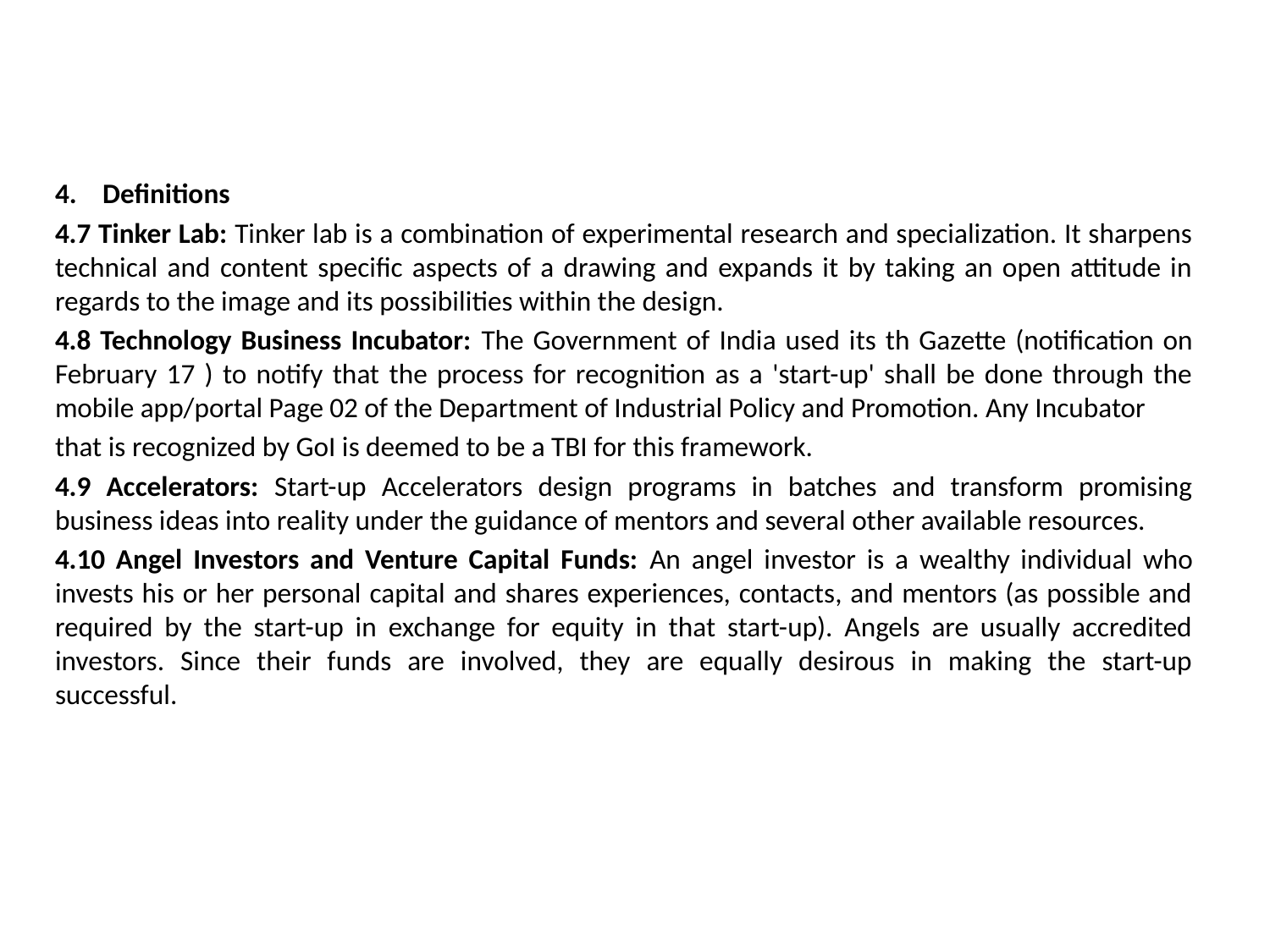

Definitions
4.7 Tinker Lab: Tinker lab is a combination of experimental research and specialization. It sharpens technical and content specific aspects of a drawing and expands it by taking an open attitude in regards to the image and its possibilities within the design.
4.8 Technology Business Incubator: The Government of India used its th Gazette (notification on February 17 ) to notify that the process for recognition as a 'start-up' shall be done through the mobile app/portal Page 02 of the Department of Industrial Policy and Promotion. Any Incubator
that is recognized by GoI is deemed to be a TBI for this framework.
4.9 Accelerators: Start-up Accelerators design programs in batches and transform promising business ideas into reality under the guidance of mentors and several other available resources.
4.10 Angel Investors and Venture Capital Funds: An angel investor is a wealthy individual who invests his or her personal capital and shares experiences, contacts, and mentors (as possible and required by the start-up in exchange for equity in that start-up). Angels are usually accredited investors. Since their funds are involved, they are equally desirous in making the start-up successful.